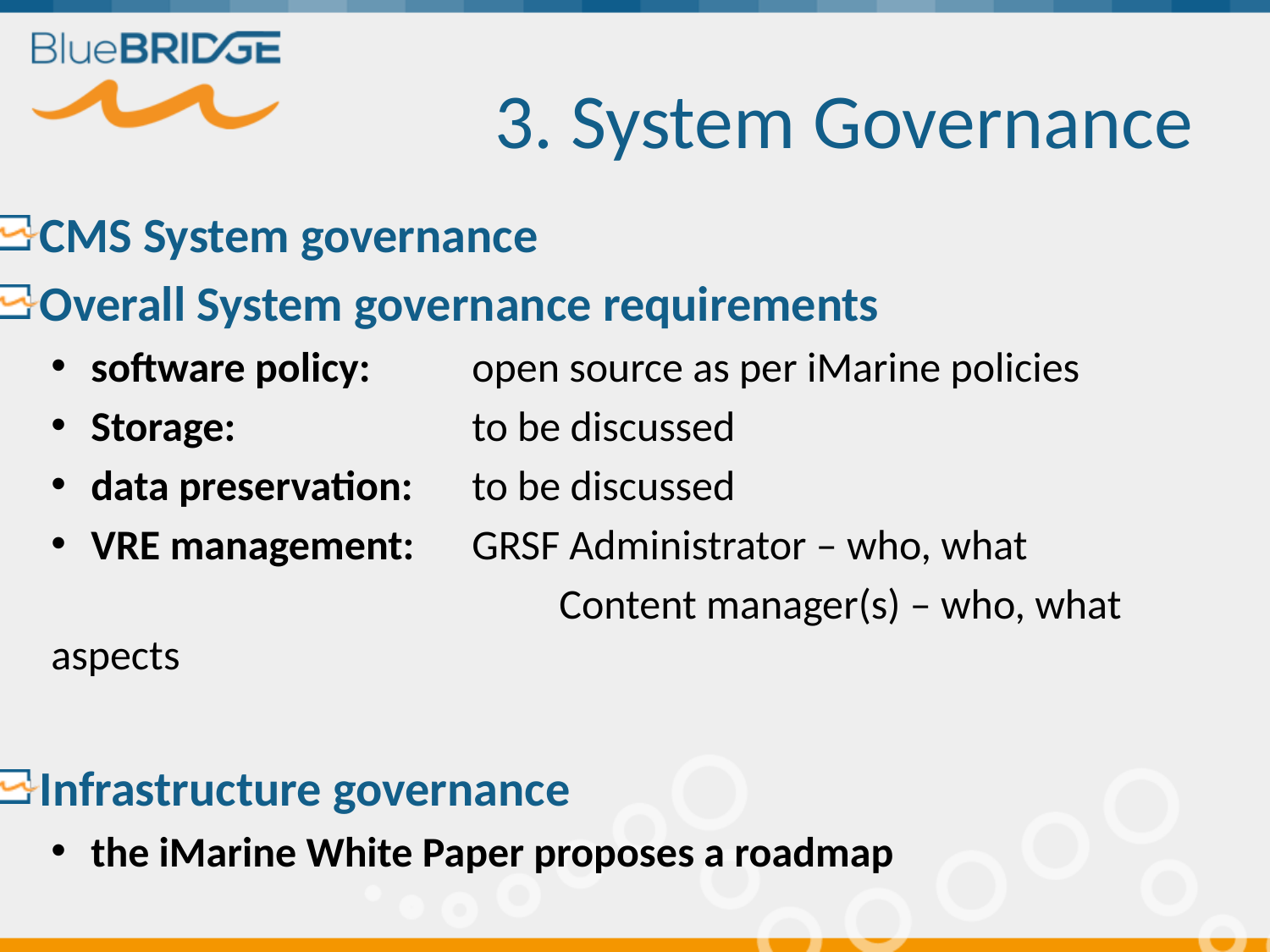

# 3. System Governance
CMS System governance
Overall System governance requirements
software policy: 	open source as per iMarine policies
Storage: 		to be discussed
data preservation:	to be discussed
VRE management: 	GRSF Administrator – who, what
				Content manager(s) – who, what aspects

Infrastructure governance
the iMarine White Paper proposes a roadmap